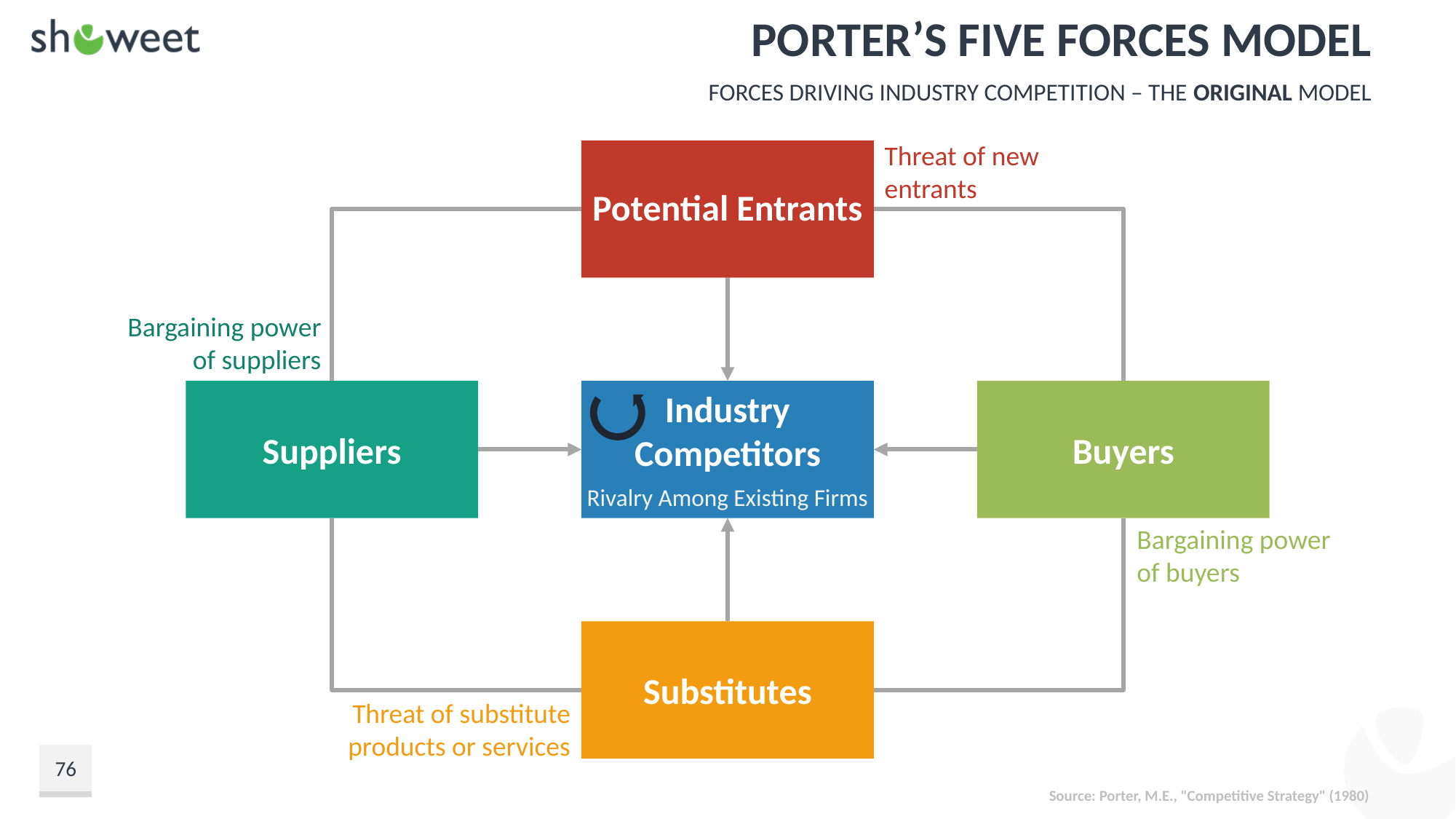

# Porter’s Five Forces Model
Forces Driving Industry Competition – The Original Model
Threat of new entrants
Potential Entrants
Bargaining power of suppliers
Suppliers
Industry Competitors
Buyers

Rivalry Among Existing Firms
Bargaining power of buyers
Substitutes
Threat of substitute products or services
76
Source: Porter, M.E., "Competitive Strategy" (1980)